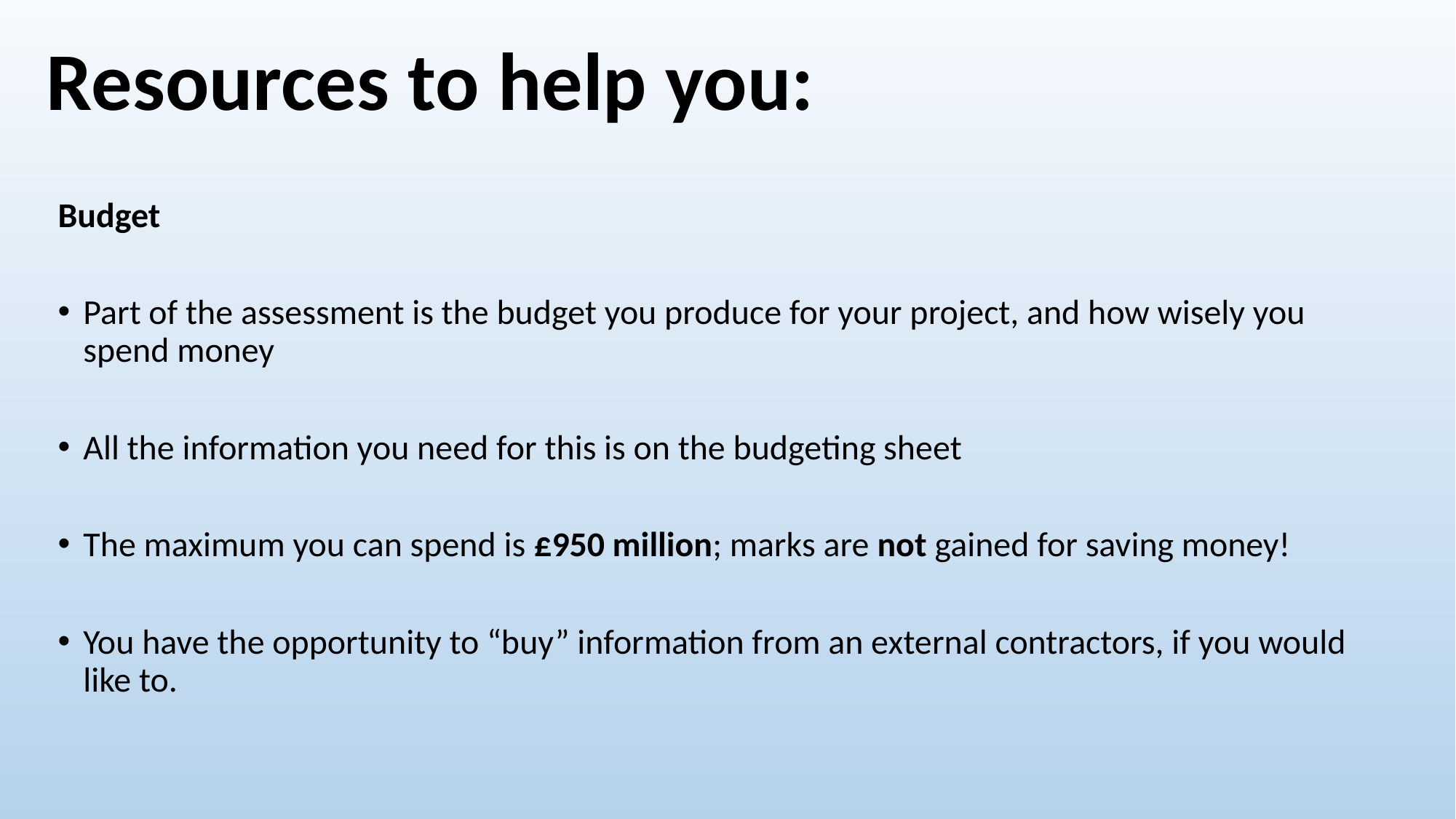

# Resources to help you:
Budget

Part of the assessment is the budget you produce for your project, and how wisely you spend money

All the information you need for this is on the budgeting sheet

The maximum you can spend is £950 million; marks are not gained for saving money!

You have the opportunity to “buy” information from an external contractors, if you would like to.